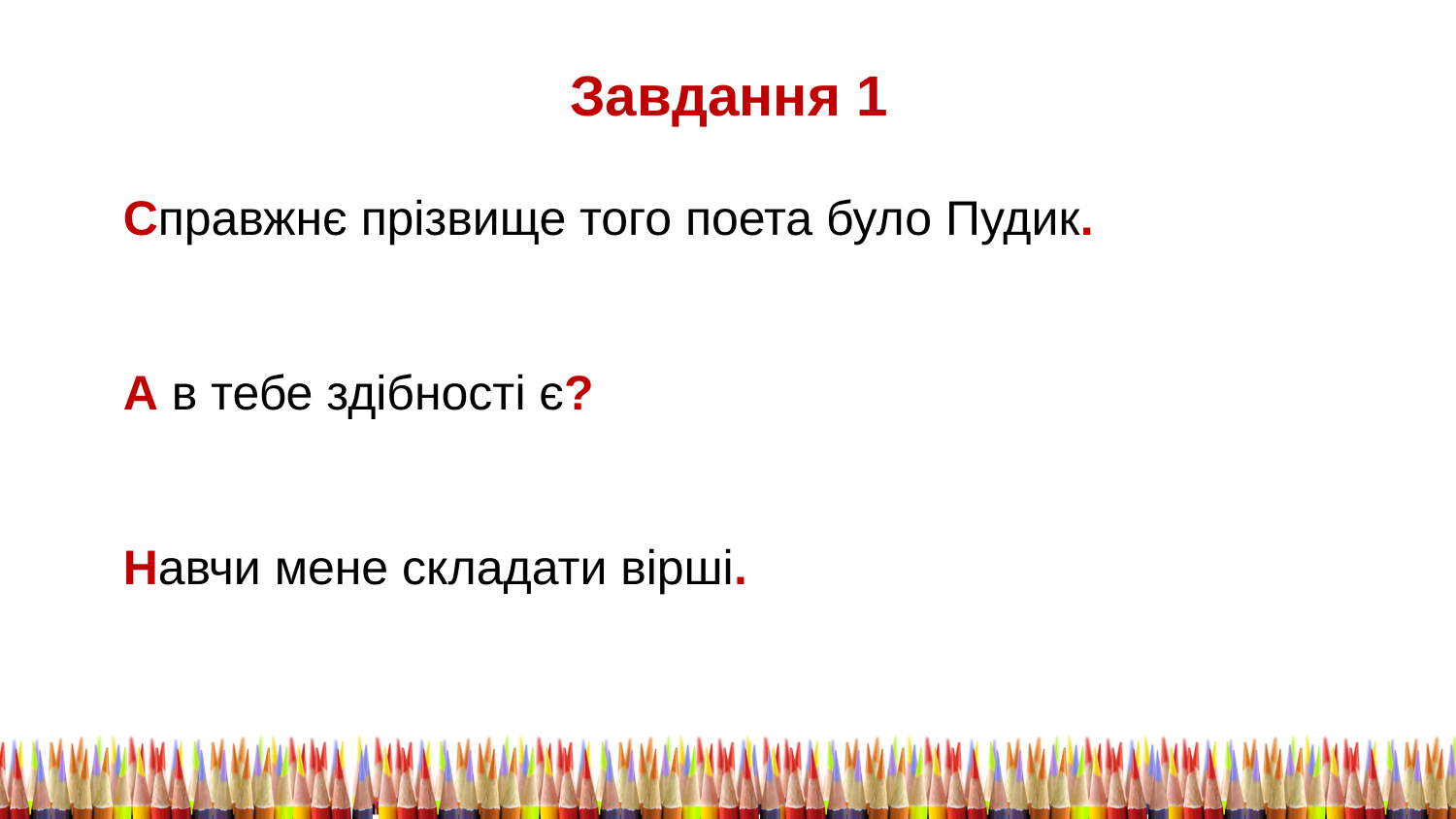

Завдання 1
Справжнє прізвище того поета було Пудик.

А в тебе здібності є?

Навчи мене складати вірші.